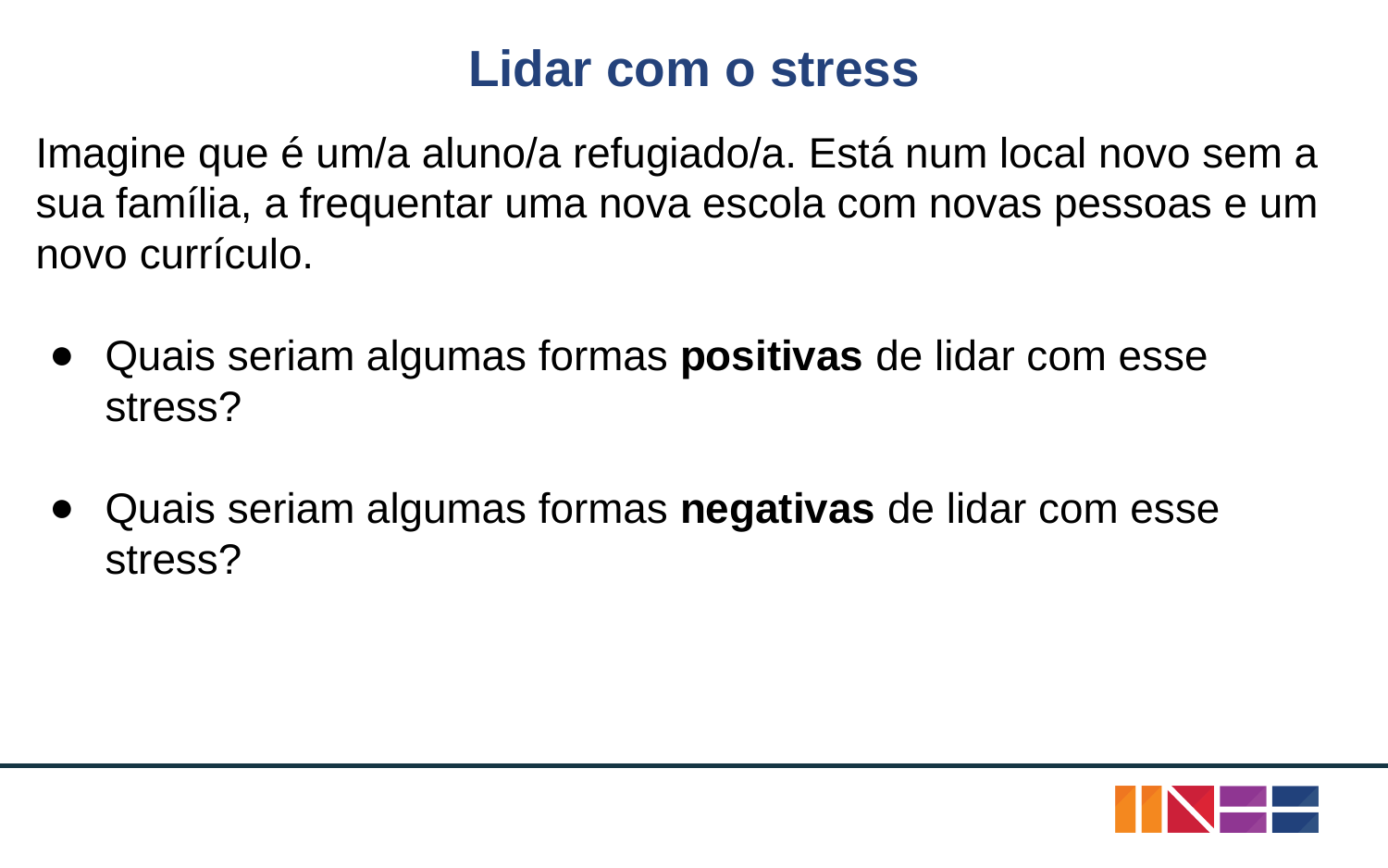

# Lidar com o stress
Imagine que é um/a aluno/a refugiado/a. Está num local novo sem a sua família, a frequentar uma nova escola com novas pessoas e um novo currículo.

Quais seriam algumas formas positivas de lidar com esse stress?

Quais seriam algumas formas negativas de lidar com esse stress?